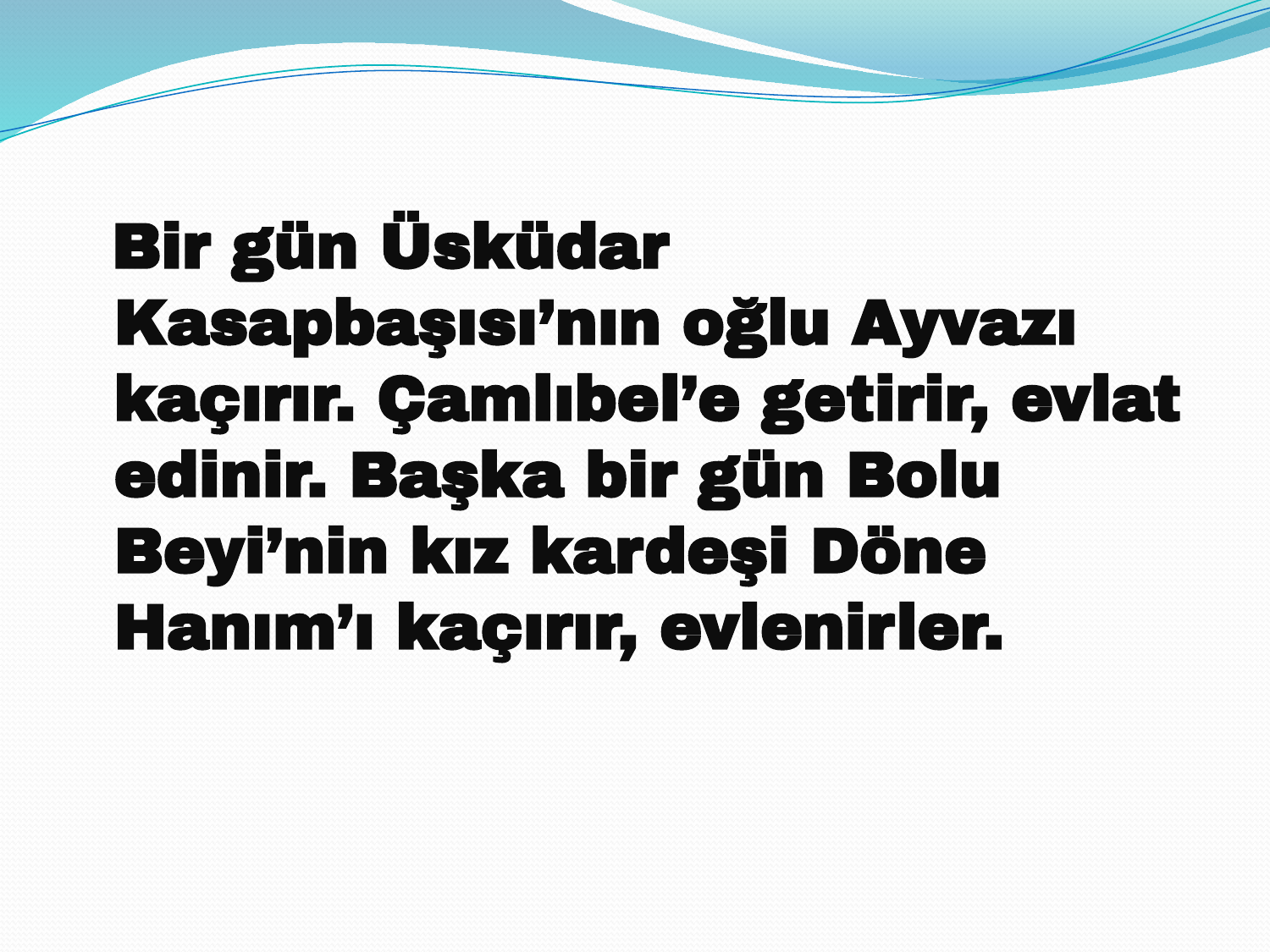

Bir gün Üsküdar Kasapbaşısı’nın oğlu Ayvazı kaçırır. Çamlıbel’e getirir, evlat edinir. Başka bir gün Bolu Beyi’nin kız kardeşi Döne Hanım’ı kaçırır, evlenirler.